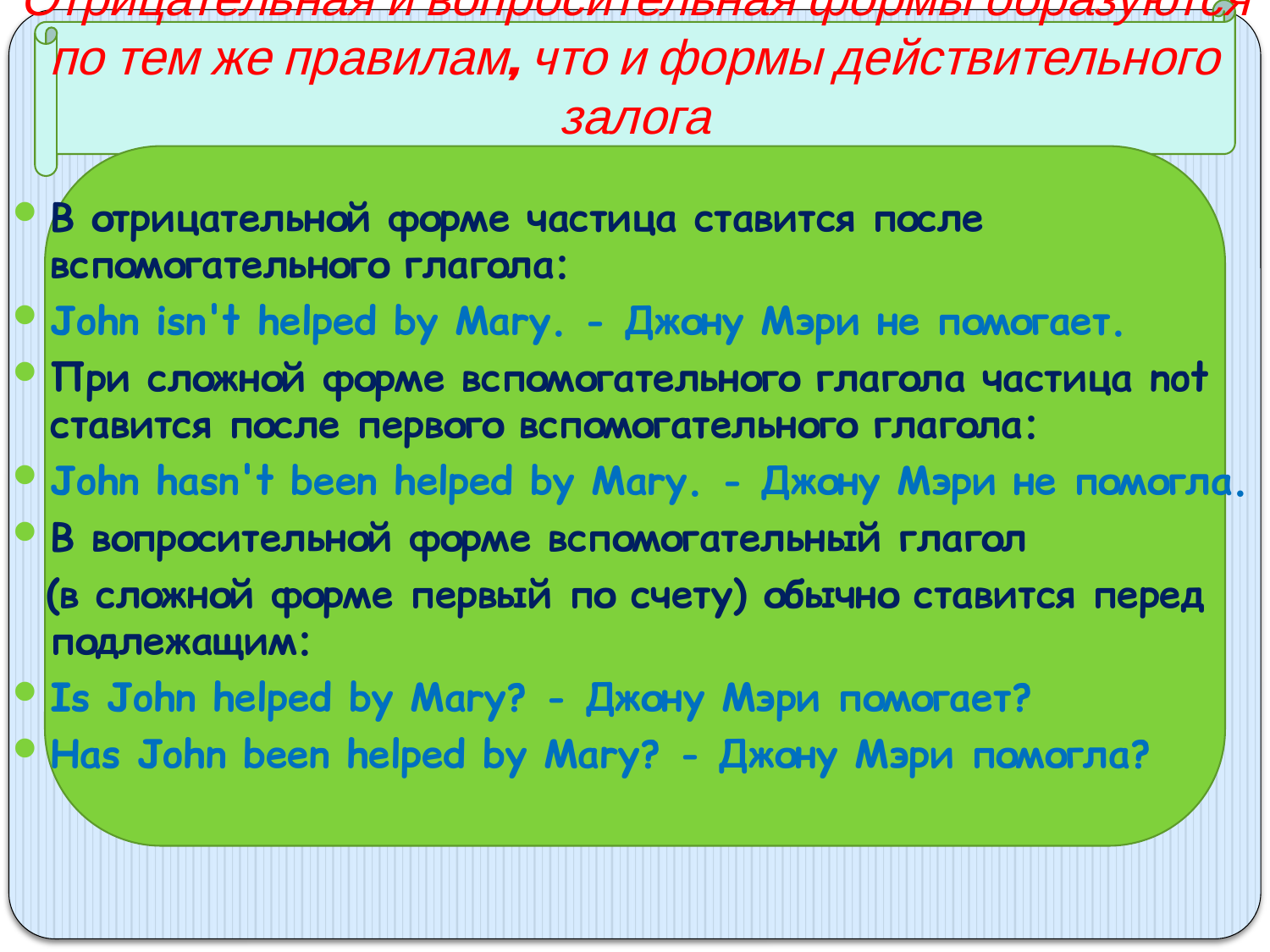

# Отрицательная и вопросительная формы образуются по тем же правилам, что и формы действительного залога

В отрицательной форме частица ставится после вспомогательного глагола:
John isn't helped by Mary. - Джону Мэри не помогает.
При сложной форме вспомогательного глагола частица not ставится после первого вспомогательного глагола:
John hasn't been helped by Mary. - Джону Мэри не помогла.
В вопросительной форме вспомогательный глагол
  (в сложной форме первый по счету) обычно ставится перед подлежащим:
Is John helped by Mary? - Джону Мэри помогает?
Has John been helped by Mary? - Джону Мэри помогла?